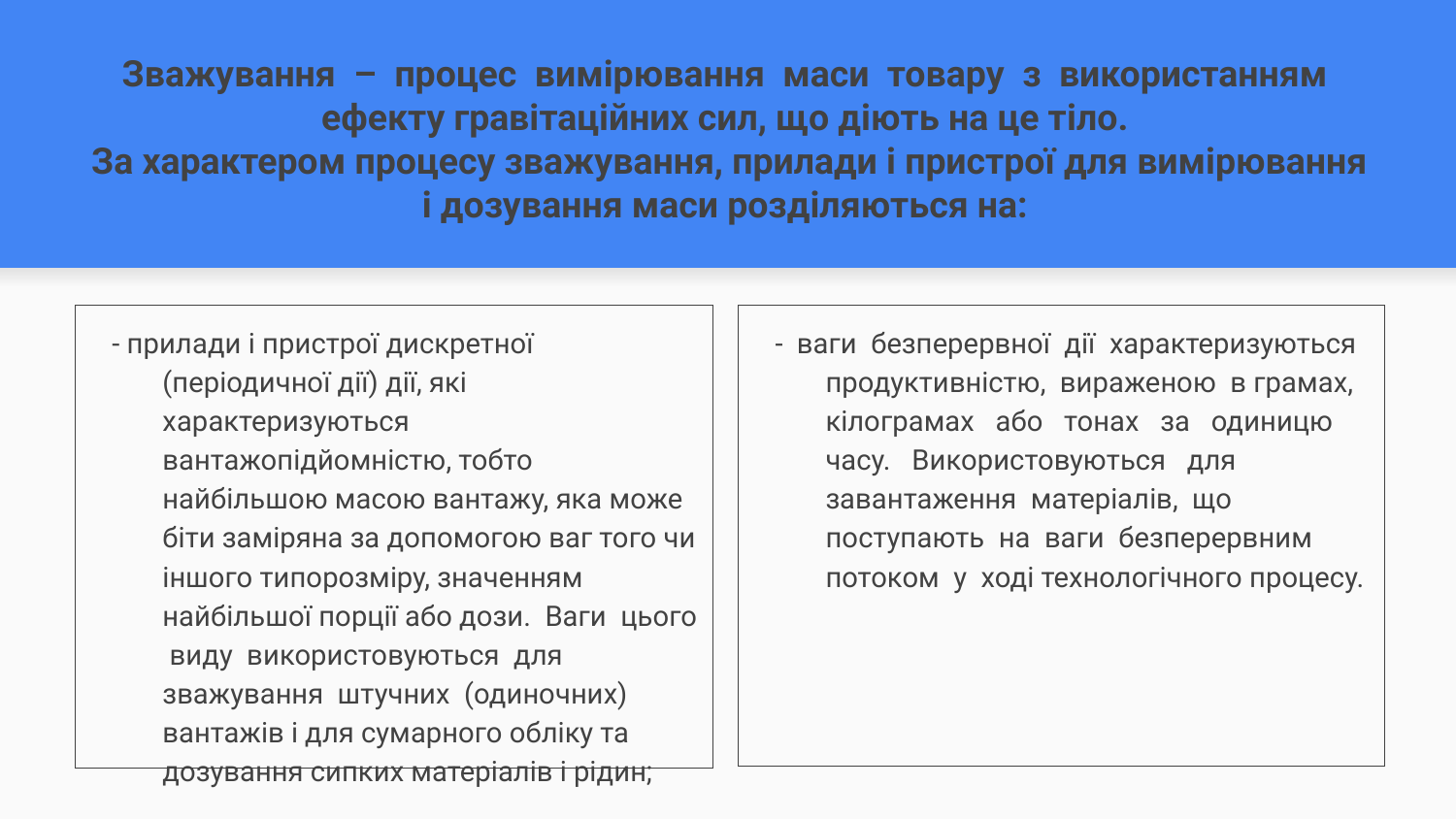

# Зважування  –  процес  вимірювання  маси  товару  з  використанням  ефекту гравітаційних сил, що діють на це тіло. За характером процесу зважування, прилади і пристрої для вимірювання і дозування маси розділяються на:
-  ваги  безперервної  дії  характеризуються  продуктивністю,  вираженою  в грамах,   кілограмах   або   тонах   за   одиницю   часу.   Використовуються   для завантаження  матеріалів,  що  поступають  на  ваги  безперервним  потоком  у  ході технологічного процесу.
- прилади і пристрої дискретної (періодичної дії) дії, які характеризуються вантажопідйомністю, тобто найбільшою масою вантажу, яка може біти заміряна за допомогою ваг того чи іншого типорозміру, значенням найбільшої порції або дози.  Ваги  цього  виду  використовуються  для  зважування  штучних  (одиночних) вантажів і для сумарного обліку та дозування сипких матеріалів і рідин;